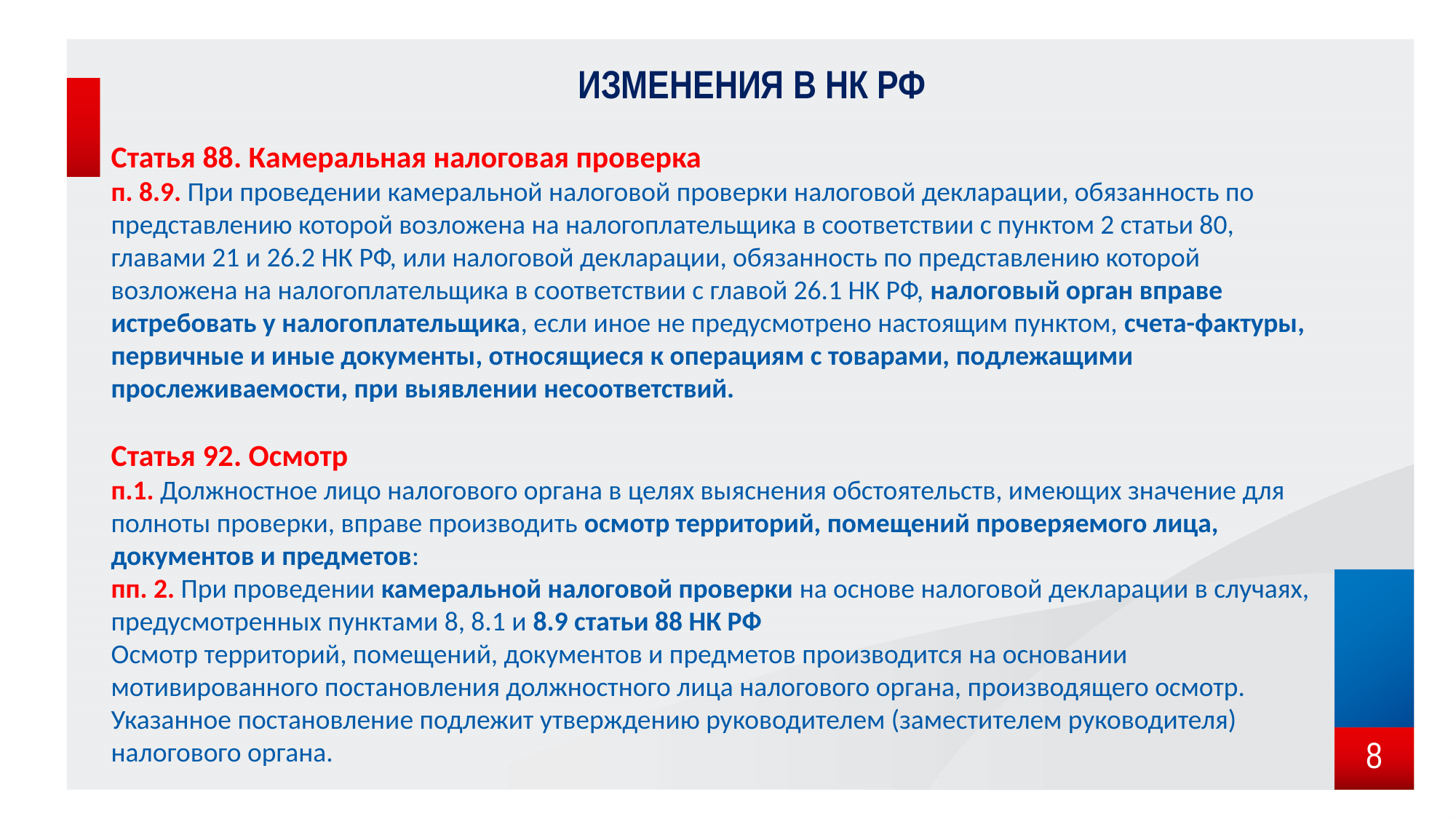

# ИЗМЕНЕНИЯ В НК РФ
Статья 88. Камеральная налоговая проверка
п. 8.9. При проведении камеральной налоговой проверки налоговой декларации, обязанность по представлению которой возложена на налогоплательщика в соответствии с пунктом 2 статьи 80, главами 21 и 26.2 НК РФ, или налоговой декларации, обязанность по представлению которой возложена на налогоплательщика в соответствии с главой 26.1 НК РФ, налоговый орган вправе истребовать у налогоплательщика, если иное не предусмотрено настоящим пунктом, счета-фактуры, первичные и иные документы, относящиеся к операциям с товарами, подлежащими прослеживаемости, при выявлении несоответствий.

Статья 92. Осмотр
п.1. Должностное лицо налогового органа в целях выяснения обстоятельств, имеющих значение для полноты проверки, вправе производить осмотр территорий, помещений проверяемого лица, документов и предметов:
пп. 2. При проведении камеральной налоговой проверки на основе налоговой декларации в случаях, предусмотренных пунктами 8, 8.1 и 8.9 статьи 88 НК РФ
Осмотр территорий, помещений, документов и предметов производится на основании мотивированного постановления должностного лица налогового органа, производящего осмотр. Указанное постановление подлежит утверждению руководителем (заместителем руководителя) налогового органа.
8